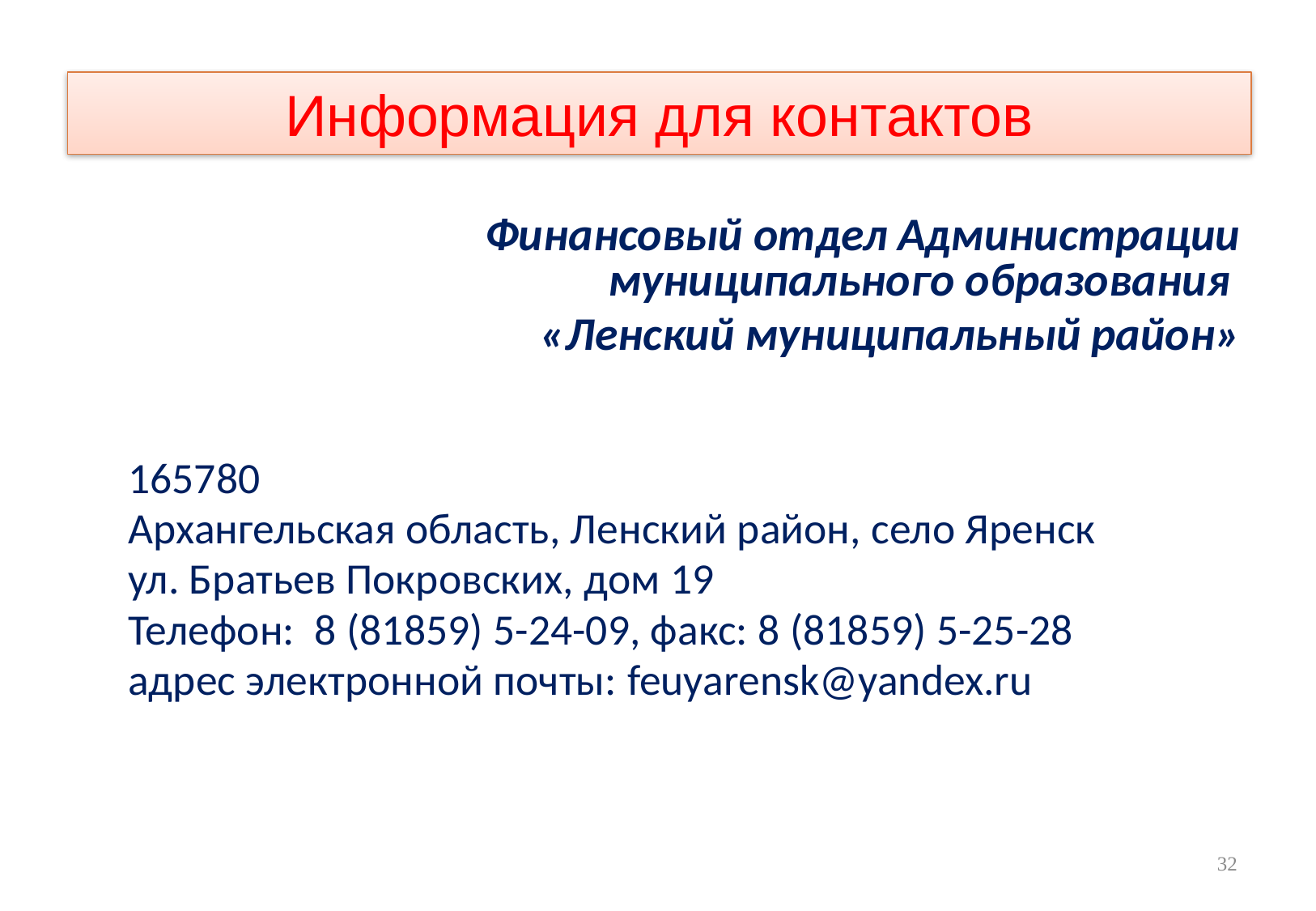

# Информация для контактов

               Финансовый отдел Администрации муниципального образования
«Ленский муниципальный район»

165780
Архангельская область, Ленский район, село Яренск
ул. Братьев Покровских, дом 19
Телефон:  8 (81859) 5-24-09, факс: 8 (81859) 5-25-28
адрес электронной почты: feuyarensk@yandex.ru

32